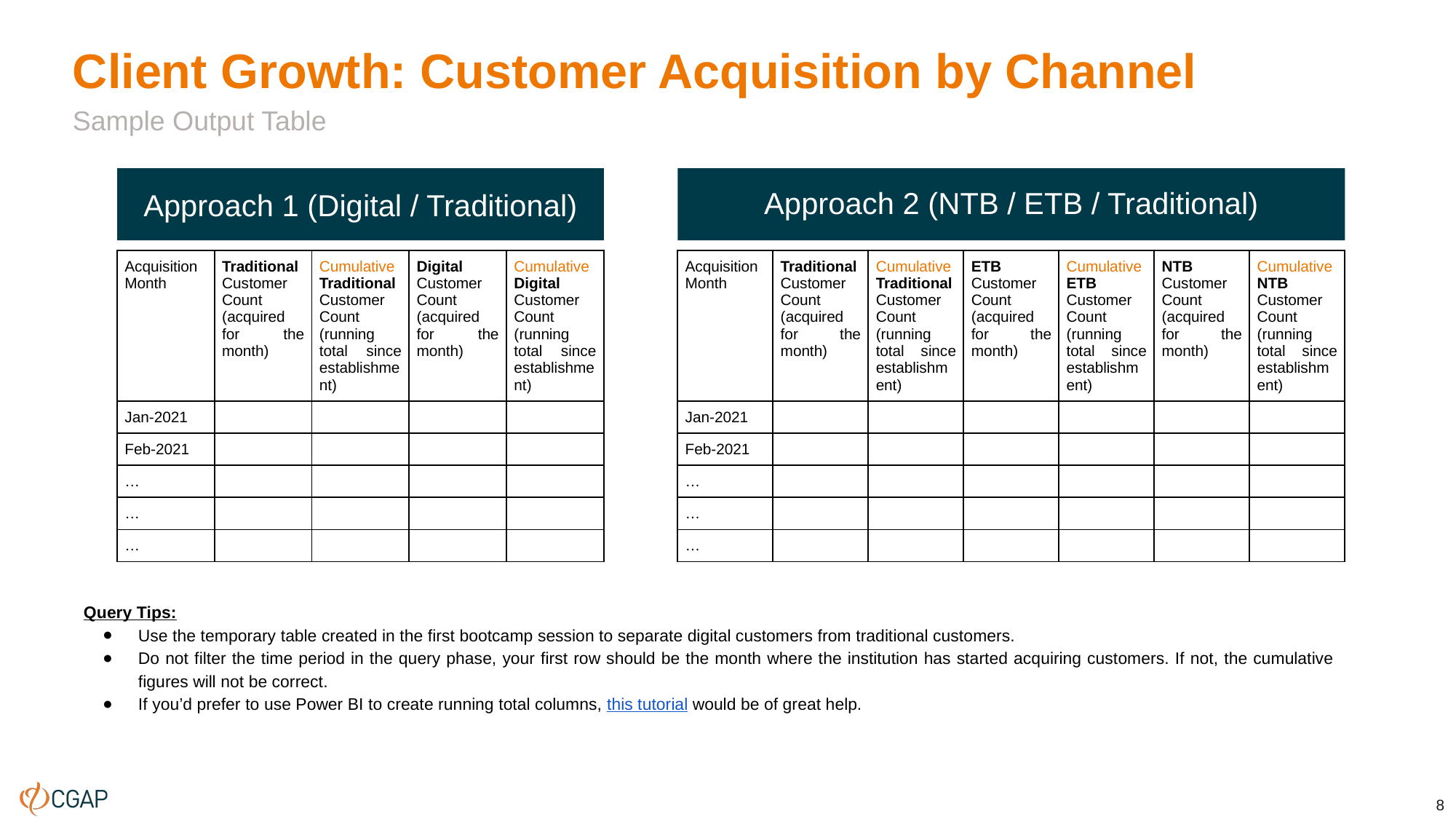

# Client Growth: Customer Acquisition by Channel
Sample Output Table
Approach 2 (NTB / ETB / Traditional)
Approach 1 (Digital / Traditional)
| Acquisition Month | Traditional Customer Count (acquired for the month) | Cumulative Traditional Customer Count (running total since establishment) | Digital Customer Count (acquired for the month) | Cumulative Digital Customer Count (running total since establishment) |
| --- | --- | --- | --- | --- |
| Jan-2021 |  |  |  |  |
| Feb-2021 |  |  |  |  |
| … |  |  |  |  |
| … |  |  |  |  |
| … |  |  |  |  |
| Acquisition Month | Traditional Customer Count (acquired for the month) | Cumulative Traditional Customer Count (running total since establishment) | ETB Customer Count (acquired for the month) | Cumulative ETB Customer Count (running total since establishment) | NTB Customer Count (acquired for the month) | Cumulative NTB Customer Count (running total since establishment) |
| --- | --- | --- | --- | --- | --- | --- |
| Jan-2021 |  |  |  |  |  |  |
| Feb-2021 |  |  |  |  |  |  |
| … |  |  |  |  |  |  |
| … |  |  |  |  |  |  |
| … |  |  |  |  |  |  |
Query Tips:
Use the temporary table created in the first bootcamp session to separate digital customers from traditional customers.
Do not filter the time period in the query phase, your first row should be the month where the institution has started acquiring customers. If not, the cumulative figures will not be correct.
If you’d prefer to use Power BI to create running total columns, this tutorial would be of great help.
8